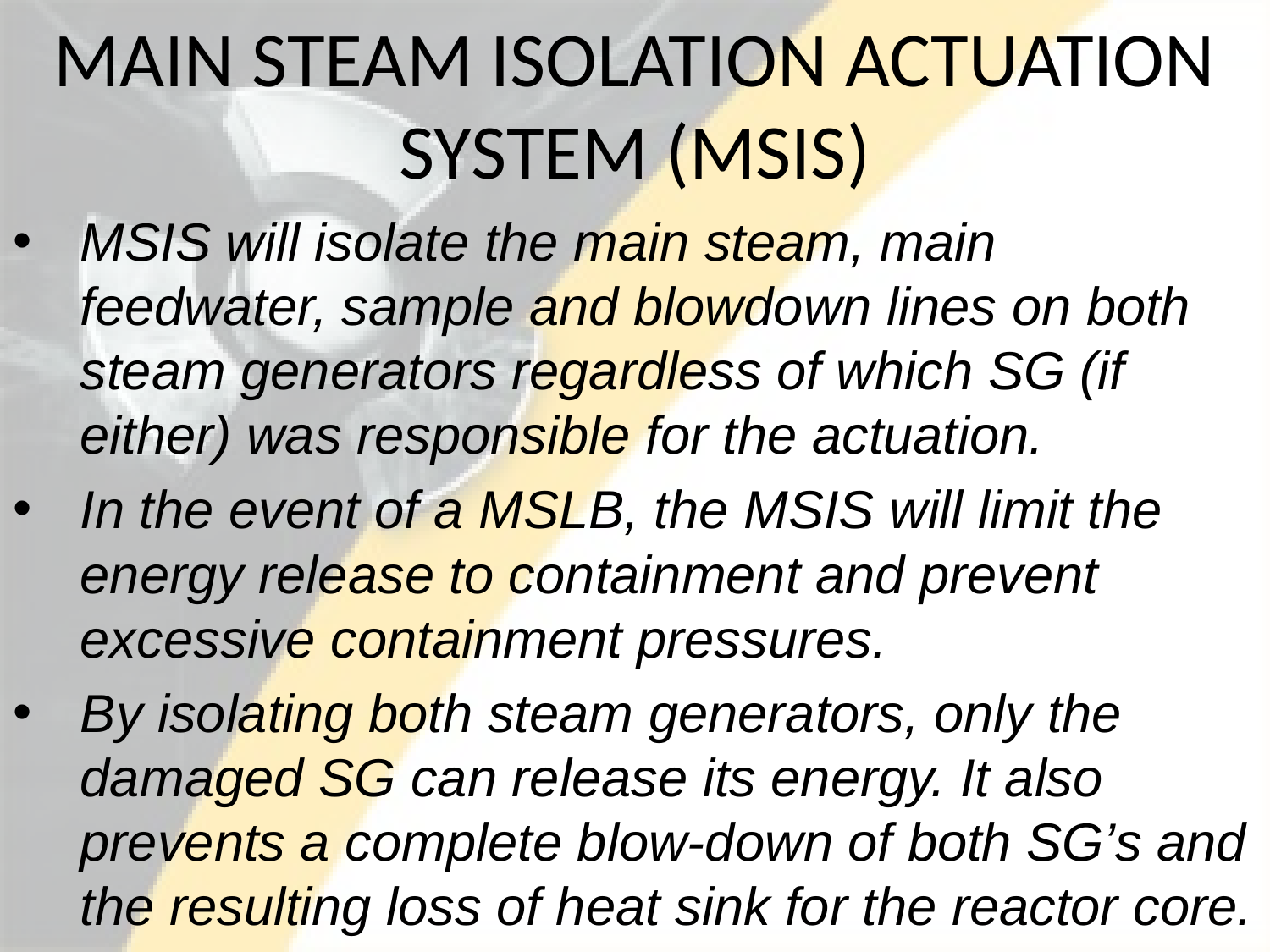

# MAIN STEAM ISOLATION ACTUATION SYSTEM (MSIS)
MSIS will isolate the main steam, main feedwater, sample and blowdown lines on both steam generators regardless of which SG (if either) was responsible for the actuation.
In the event of a MSLB, the MSIS will limit the energy release to containment and prevent excessive containment pressures.
By isolating both steam generators, only the damaged SG can release its energy. It also prevents a complete blow-down of both SG’s and the resulting loss of heat sink for the reactor core.